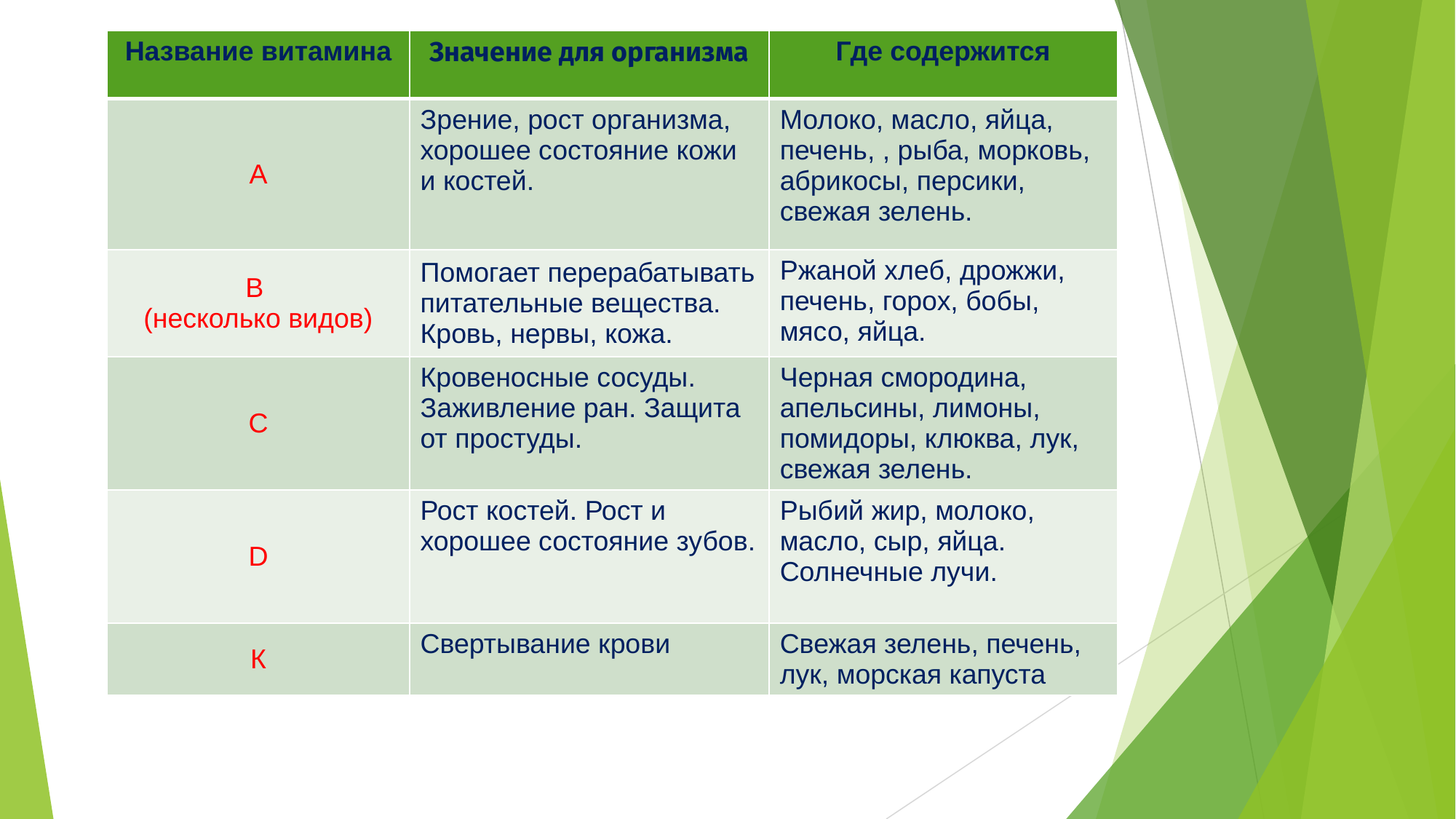

| Название витамина | Значение для организма | Где содержится |
| --- | --- | --- |
| А | Зрение, рост организма, хорошее состояние кожи и костей. | Молоко, масло, яйца, печень, , рыба, морковь, абрикосы, персики, свежая зелень. |
| В (несколько видов) | Помогает перерабатывать питательные вещества. Кровь, нервы, кожа. | Ржаной хлеб, дрожжи, печень, горох, бобы, мясо, яйца. |
| С | Кровеносные сосуды. Заживление ран. Защита от простуды. | Черная смородина, апельсины, лимоны, помидоры, клюква, лук, свежая зелень. |
| D | Рост костей. Рост и хорошее состояние зубов. | Рыбий жир, молоко, масло, сыр, яйца. Солнечные лучи. |
| К | Свертывание крови | Свежая зелень, печень, лук, морская капуста |